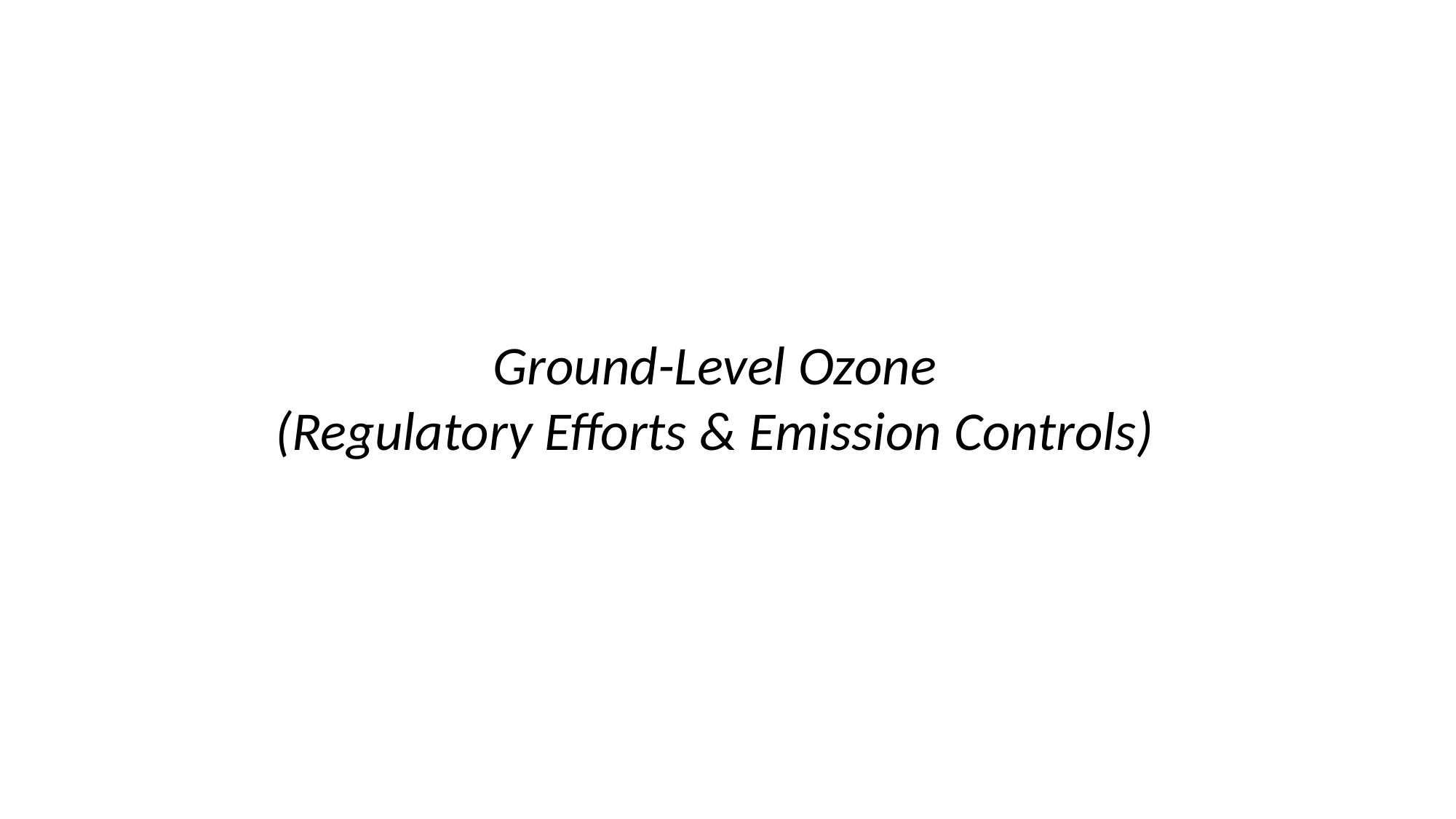

# Ground-Level Ozone (Regulatory Efforts & Emission Controls)